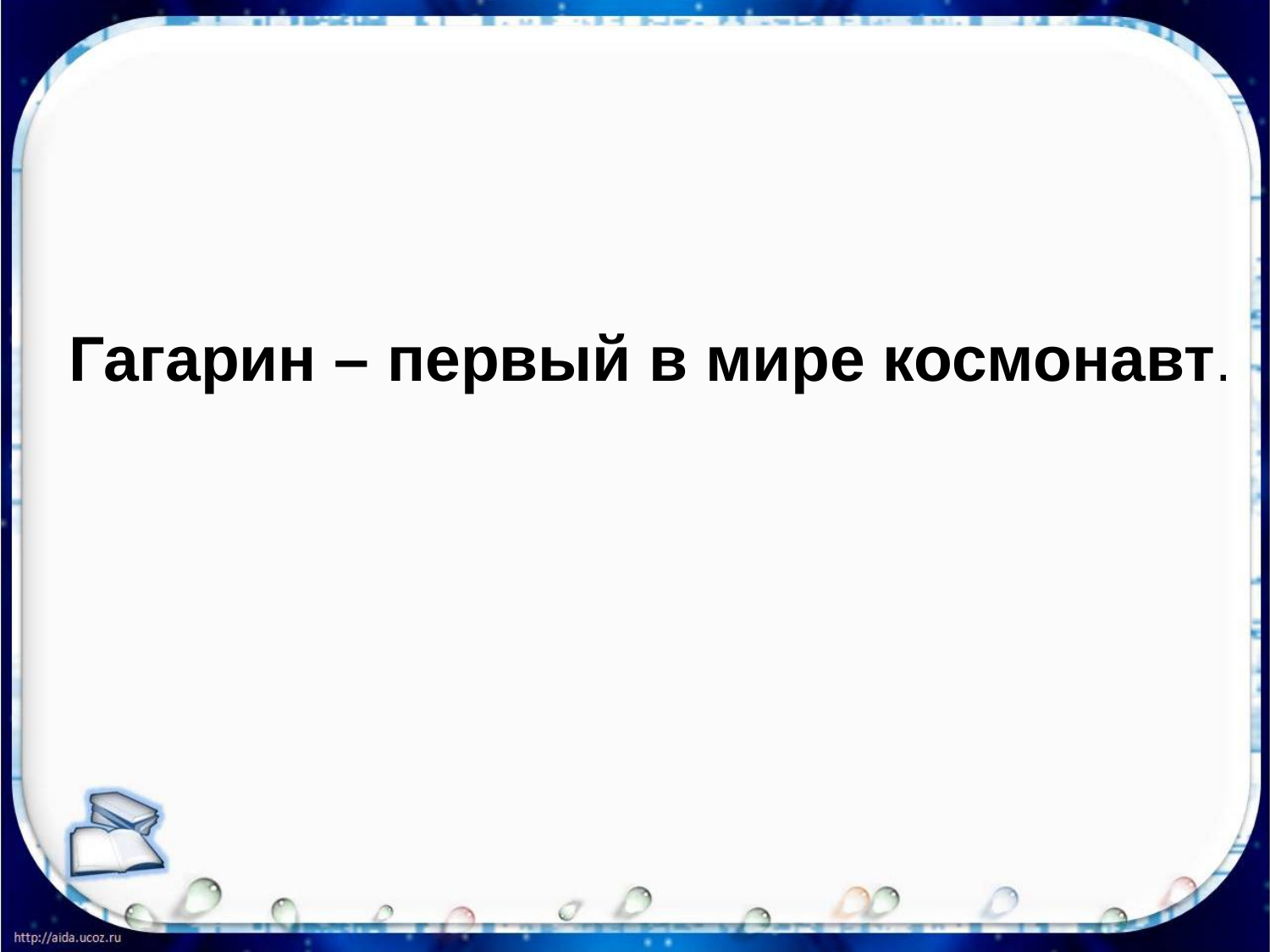

#

Гагарин – первый в мире космонавт.